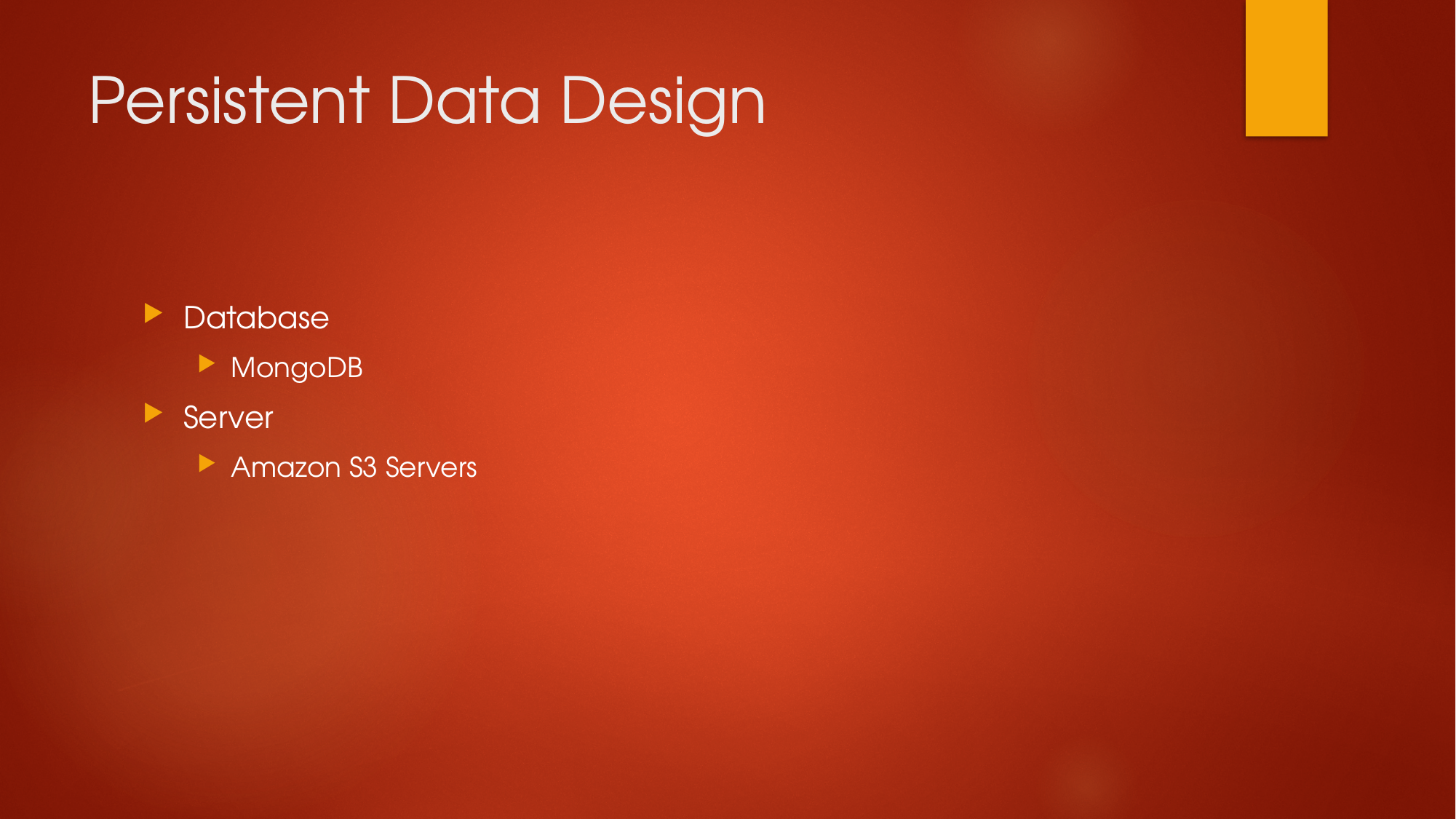

# Persistent Data Design

Database
MongoDB
Server
Amazon S3 Servers